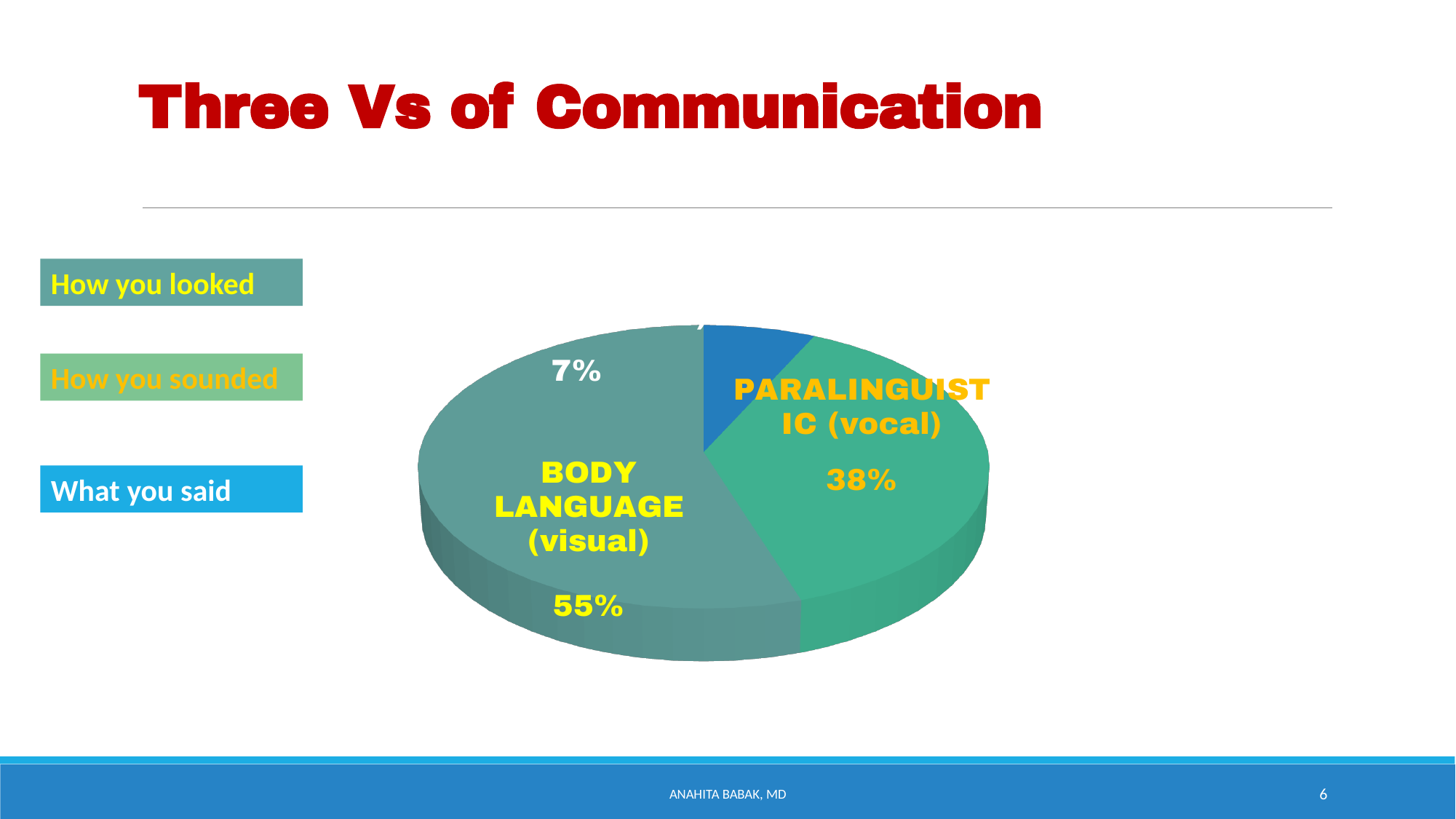

# Three Vs of Communication

[unsupported chart]

How you looked
How you sounded
What you said
Anahita Babak, MD
6